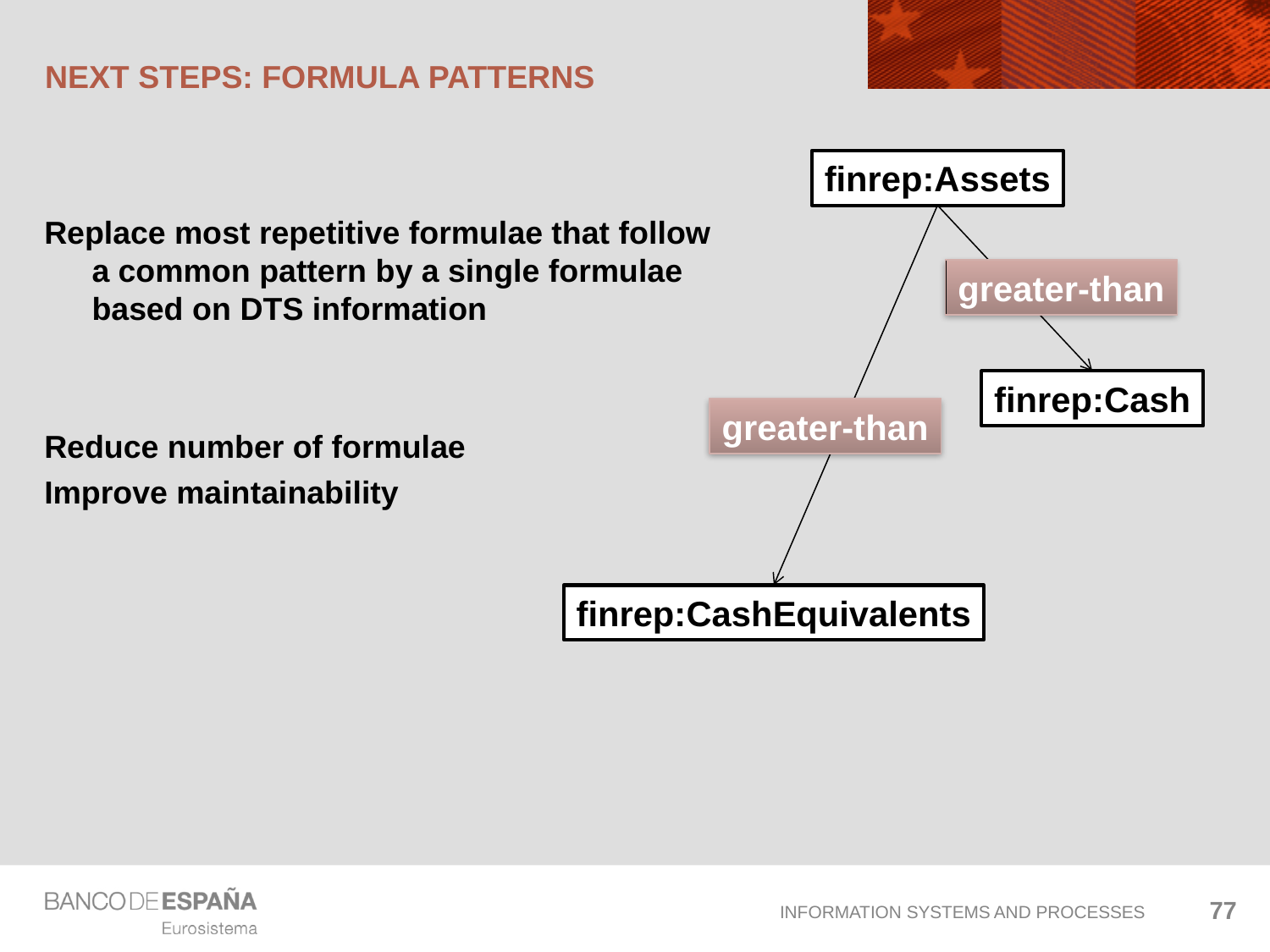

# NEXT STEPS: FORMULA PATTERNS
finrep:Assets
Replace most repetitive formulae that follow a common pattern by a single formulae based on DTS information

Reduce number of formulae
Improve maintainability
greater-than
finrep:Cash
greater-than
finrep:CashEquivalents
77